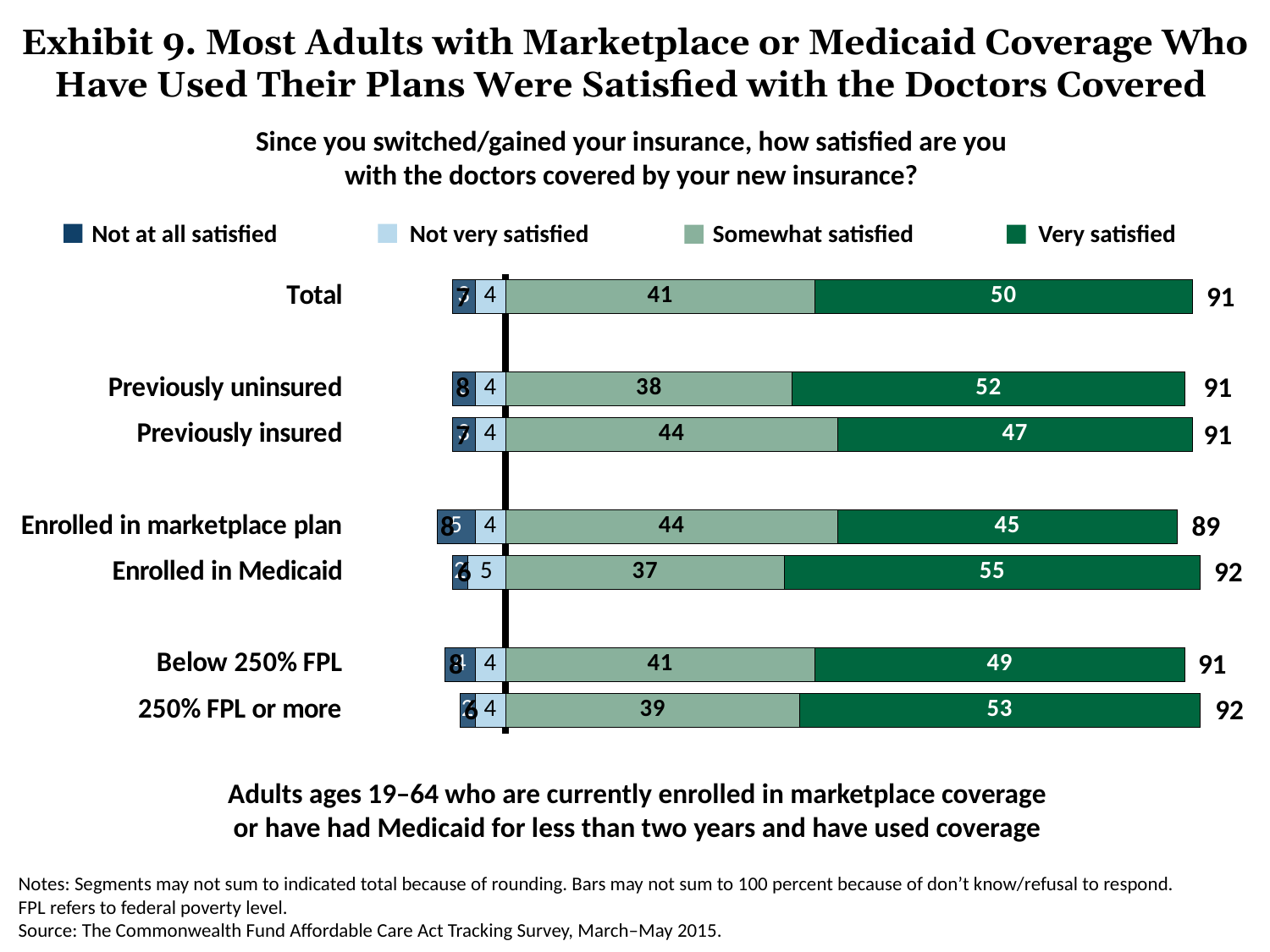

Exhibit 9. Most Adults with Marketplace or Medicaid Coverage Who Have Used Their Plans Were Satisfied with the Doctors Covered
Since you switched/gained your insurance, how satisfied are you
with the doctors covered by your new insurance?

### Chart

| Category | Not very satisfied | Not at all satisfied | Somewhat satisfied | Very satisfied |
|---|---|---|---|---|
| 250% FPL or more | -4.0 | -2.0 | 39.0 | 53.0 |
| Below 250% FPL | -4.0 | -4.0 | 41.0 | 49.0 |
|  | None | None | None | None |
| Enrolled in Medicaid | -5.0 | -2.0 | 37.0 | 55.0 |
| Enrolled in marketplace plan | -4.0 | -5.0 | 44.0 | 45.0 |
|  | None | None | None | None |
| Previously insured | -4.0 | -3.0 | 44.0 | 47.0 |
| Previously uninsured | -4.0 | -3.0 | 38.0 | 52.0 |
|  | None | None | None | None |
| Total | -4.0 | -3.0 | 41.0 | 50.0 |
Not at all satisfied
Not very satisfied
Somewhat satisfied
Very satisfied

7
91
8
91
7
91
8
89
6
92
8
91
6
92
Adults ages 19–64 who are currently enrolled in marketplace coverage
or have had Medicaid for less than two years and have used coverage
Notes: Segments may not sum to indicated total because of rounding. Bars may not sum to 100 percent because of don’t know/refusal to respond.
FPL refers to federal poverty level.
Source: The Commonwealth Fund Affordable Care Act Tracking Survey, March–May 2015.